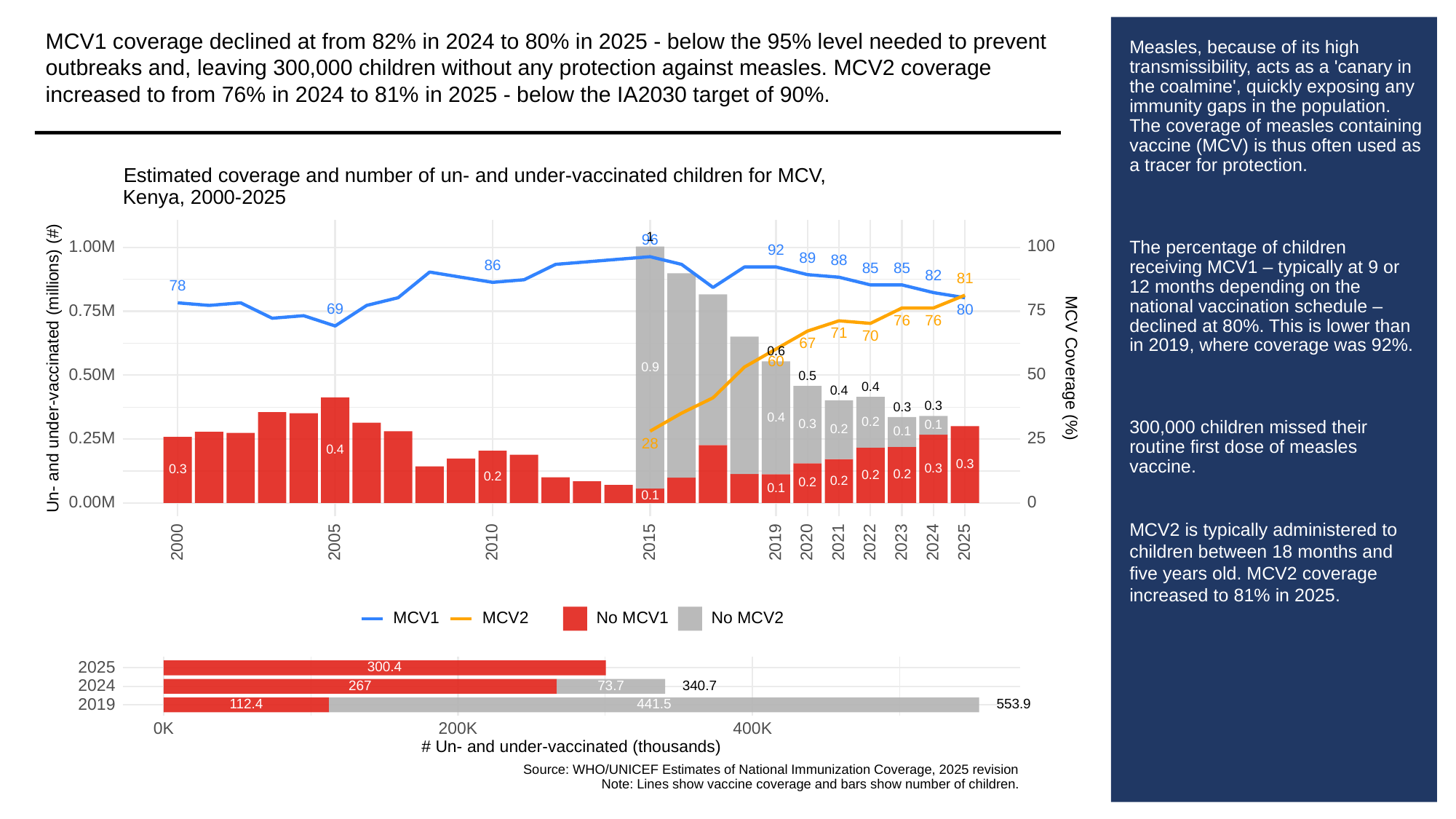

MCV1 coverage declined at from 82% in 2024 to 80% in 2025 - below the 95% level needed to prevent outbreaks and, leaving 300,000 children without any protection against measles. MCV2 coverage increased to from 76% in 2024 to 81% in 2025 - below the IA2030 target of 90%.
# Measles, because of its high transmissibility, acts as a 'canary in the coalmine', quickly exposing any immunity gaps in the population. The coverage of measles containing vaccine (MCV) is thus often used as a tracer for protection.

The percentage of children receiving MCV1 – typically at 9 or 12 months depending on the national vaccination schedule – declined at 80%. This is lower than in 2019, where coverage was 92%.

300,000 children missed their routine first dose of measles vaccine.

MCV2 is typically administered to children between 18 months and five years old. MCV2 coverage increased to 81% in 2025.

Estimated coverage and number of un- and under-vaccinated children for MCV,
Kenya, 2000-2025

1
96
100
1.00M
92

89
88

86
85
85
82

81

78

69
75
0.75M
80

76
76
71
70

67

0.6
60
Un- and under-vaccinated (millions) (#)
MCV Coverage (%)

0.9
50
0.50M
0.5

0.4

0.4

0.3
0.3

0.4

0.2
0.3
0.1

0.2

0.1

25
0.25M

28

0.4

0.3

0.3
0.3

0.2
0.2

0.2

0.2

0.2

0.1

0.1
0.00M
0

2023
2000
2005
2010
2015
2019
2020
2021
2022
2024
2025

MCV1
MCV2
No MCV1
No MCV2

2025
300.4

2024
73.7
340.7
267

2019
553.9
441.5
112.4

0K
200K
400K
# Un- and under-vaccinated (thousands)
Source: WHO/UNICEF Estimates of National Immunization Coverage, 2025 revision
Note: Lines show vaccine coverage and bars show number of children.